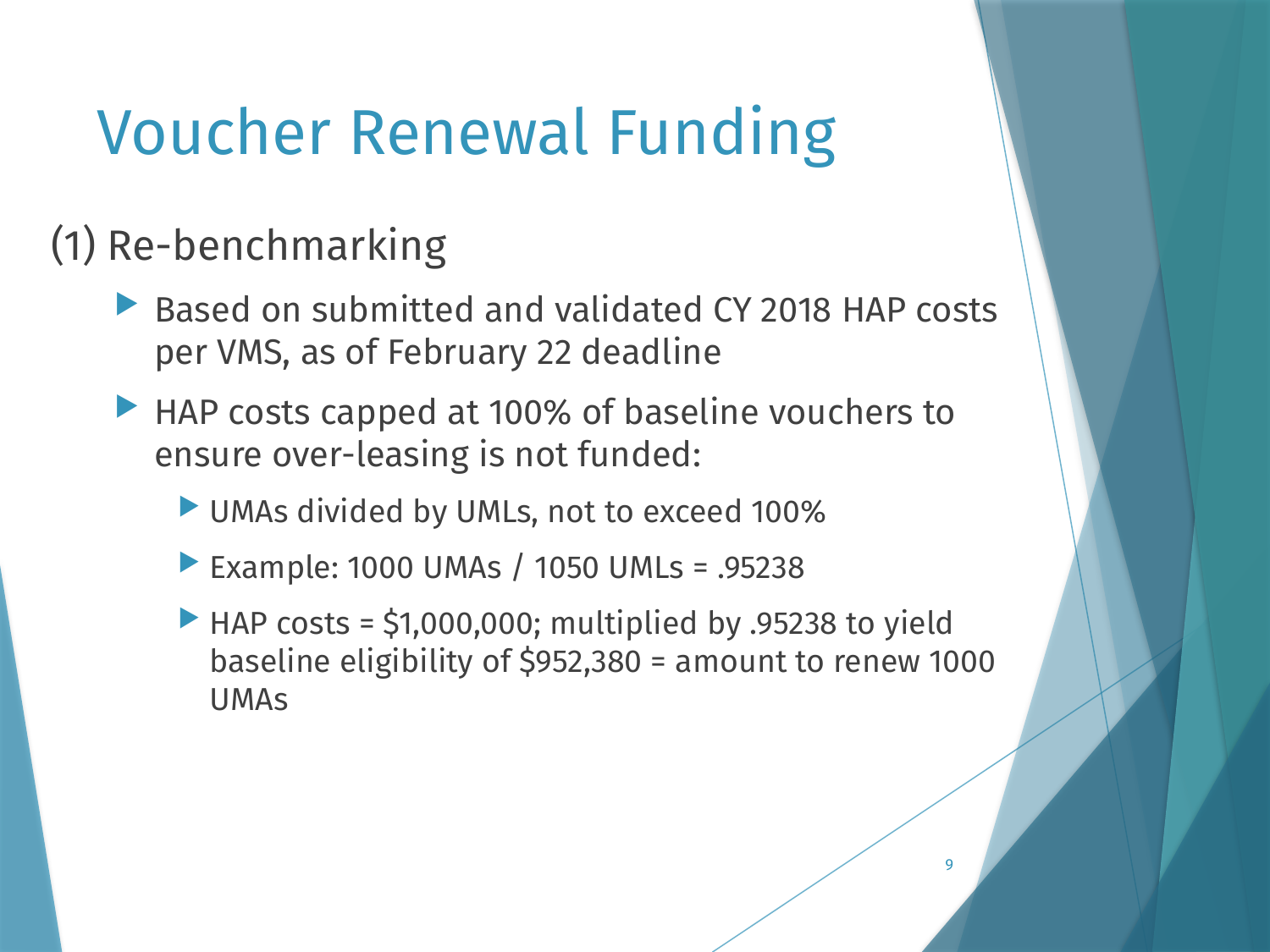

# Voucher Renewal Funding
(1) Re-benchmarking
Based on submitted and validated CY 2018 HAP costs per VMS, as of February 22 deadline
HAP costs capped at 100% of baseline vouchers to ensure over-leasing is not funded:
UMAs divided by UMLs, not to exceed 100%
Example: 1000 UMAs / 1050 UMLs = .95238
HAP costs = $1,000,000; multiplied by .95238 to yield baseline eligibility of $952,380 = amount to renew 1000 UMAs

9